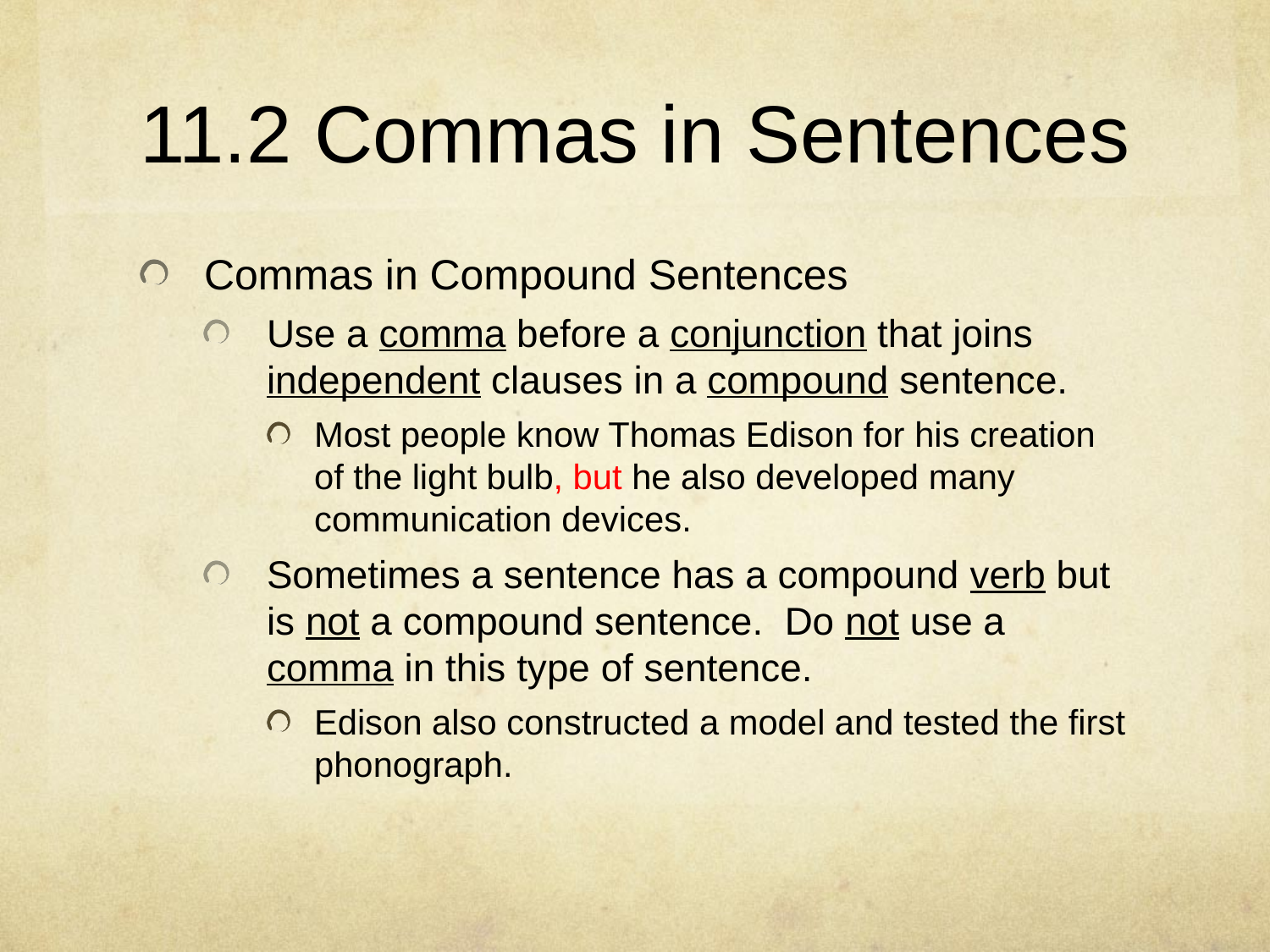

# 11.2 Commas in Sentences
Commas in Compound Sentences
Use a comma before a conjunction that joins independent clauses in a compound sentence.
Most people know Thomas Edison for his creation of the light bulb, but he also developed many communication devices.
Sometimes a sentence has a compound verb but is not a compound sentence.  Do not use a comma in this type of sentence.
Edison also constructed a model and tested the first phonograph.